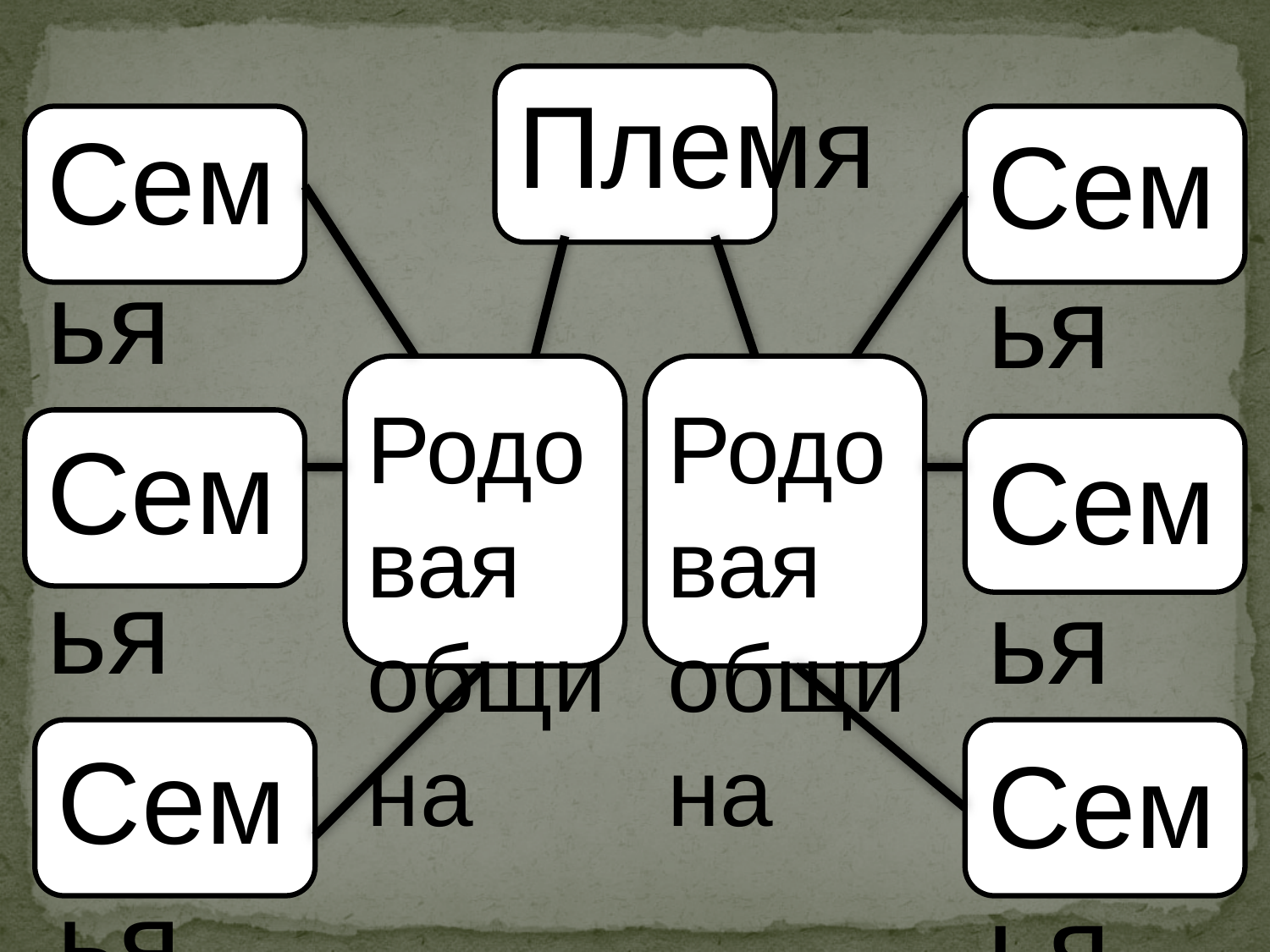

Племя
Семья

Семья

Родовая
община
Родовая
община

Семья

Семья

Семья
Семья